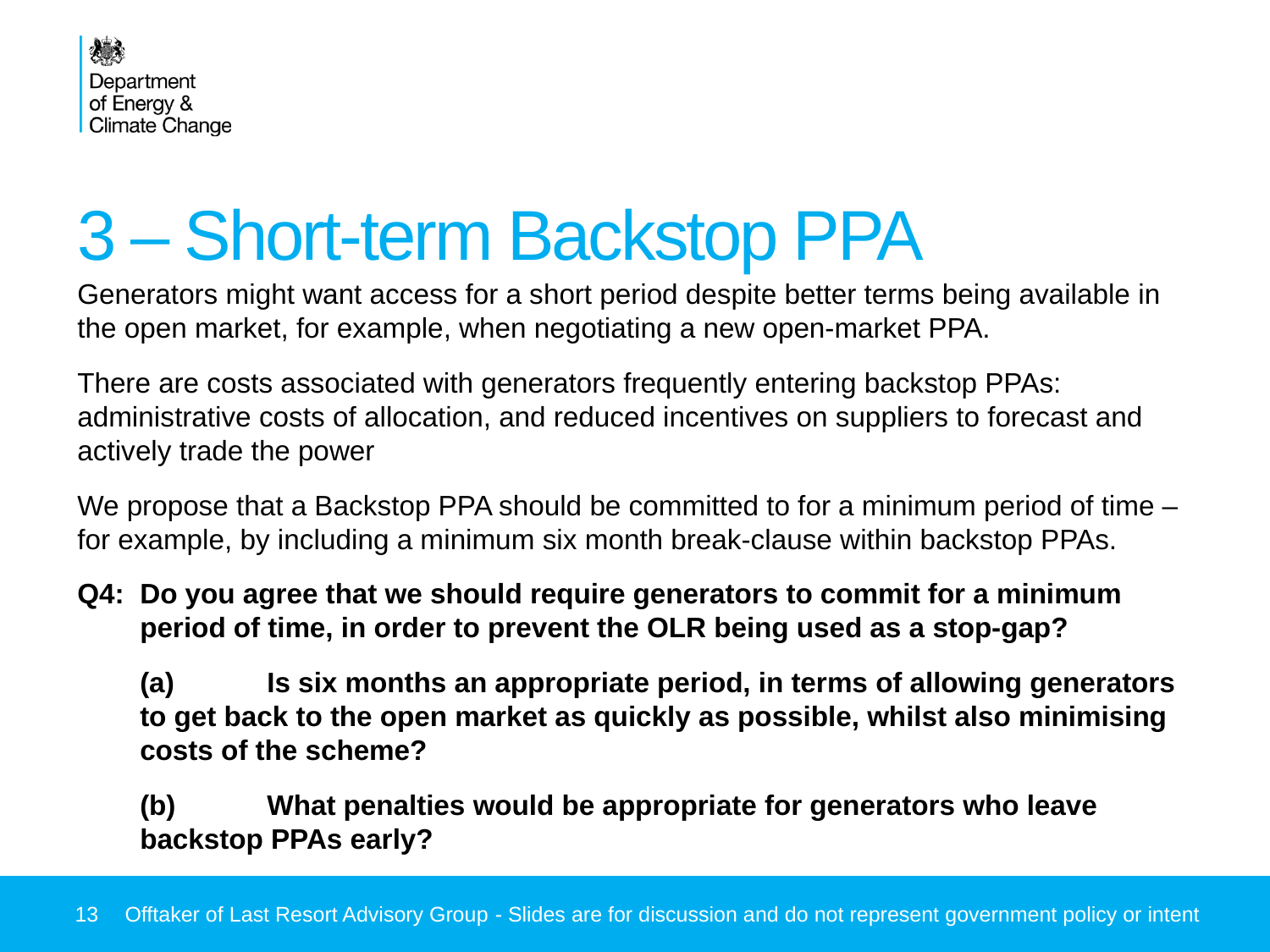

# 3 – Short-term Backstop PPA
Generators might want access for a short period despite better terms being available in the open market, for example, when negotiating a new open-market PPA.
There are costs associated with generators frequently entering backstop PPAs: administrative costs of allocation, and reduced incentives on suppliers to forecast and actively trade the power
We propose that a Backstop PPA should be committed to for a minimum period of time – for example, by including a minimum six month break-clause within backstop PPAs.
Q4:	Do you agree that we should require generators to commit for a minimum period of time, in order to prevent the OLR being used as a stop-gap?
	(a) 	Is six months an appropriate period, in terms of allowing generators to get back to the open market as quickly as possible, whilst also minimising costs of the scheme?
	(b)	What penalties would be appropriate for generators who leave backstop PPAs early?
13
Offtaker of Last Resort Advisory Group - Slides are for discussion and do not represent government policy or intent